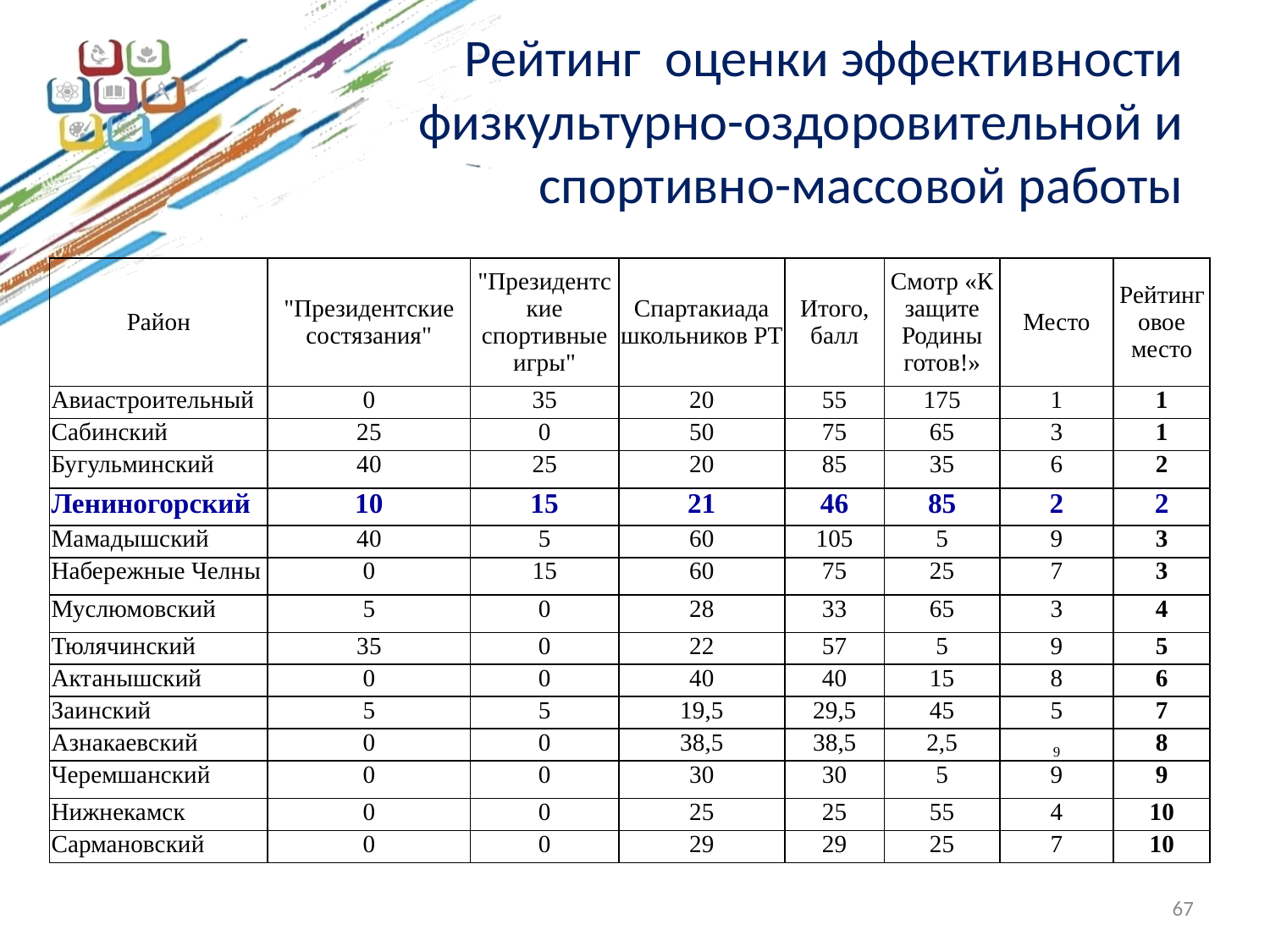

# Рейтинг  оценки эффективности физкультурно-оздоровительной и спортивно-массовой работы
| Район | "Президентские состязания" | "Президентcкие спортивные игры" | Спартакиада школьников РТ | Итого, балл | Смотр «К защите Родины готов!» | Место | Рейтинговое место |
| --- | --- | --- | --- | --- | --- | --- | --- |
| Авиастроительный | 0 | 35 | 20 | 55 | 175 | 1 | 1 |
| Сабинский | 25 | 0 | 50 | 75 | 65 | 3 | 1 |
| Бугульминский | 40 | 25 | 20 | 85 | 35 | 6 | 2 |
| Лениногорский | 10 | 15 | 21 | 46 | 85 | 2 | 2 |
| Мамадышcкий | 40 | 5 | 60 | 105 | 5 | 9 | 3 |
| Набережные Челны | 0 | 15 | 60 | 75 | 25 | 7 | 3 |
| Муслюмовский | 5 | 0 | 28 | 33 | 65 | 3 | 4 |
| Тюлячинcкий | 35 | 0 | 22 | 57 | 5 | 9 | 5 |
| Актанышский | 0 | 0 | 40 | 40 | 15 | 8 | 6 |
| Заинский | 5 | 5 | 19,5 | 29,5 | 45 | 5 | 7 |
| Азнакаевский | 0 | 0 | 38,5 | 38,5 | 2,5 | 9 | 8 |
| Черемшанский | 0 | 0 | 30 | 30 | 5 | 9 | 9 |
| Нижнекамск | 0 | 0 | 25 | 25 | 55 | 4 | 10 |
| Сармановский | 0 | 0 | 29 | 29 | 25 | 7 | 10 |
67